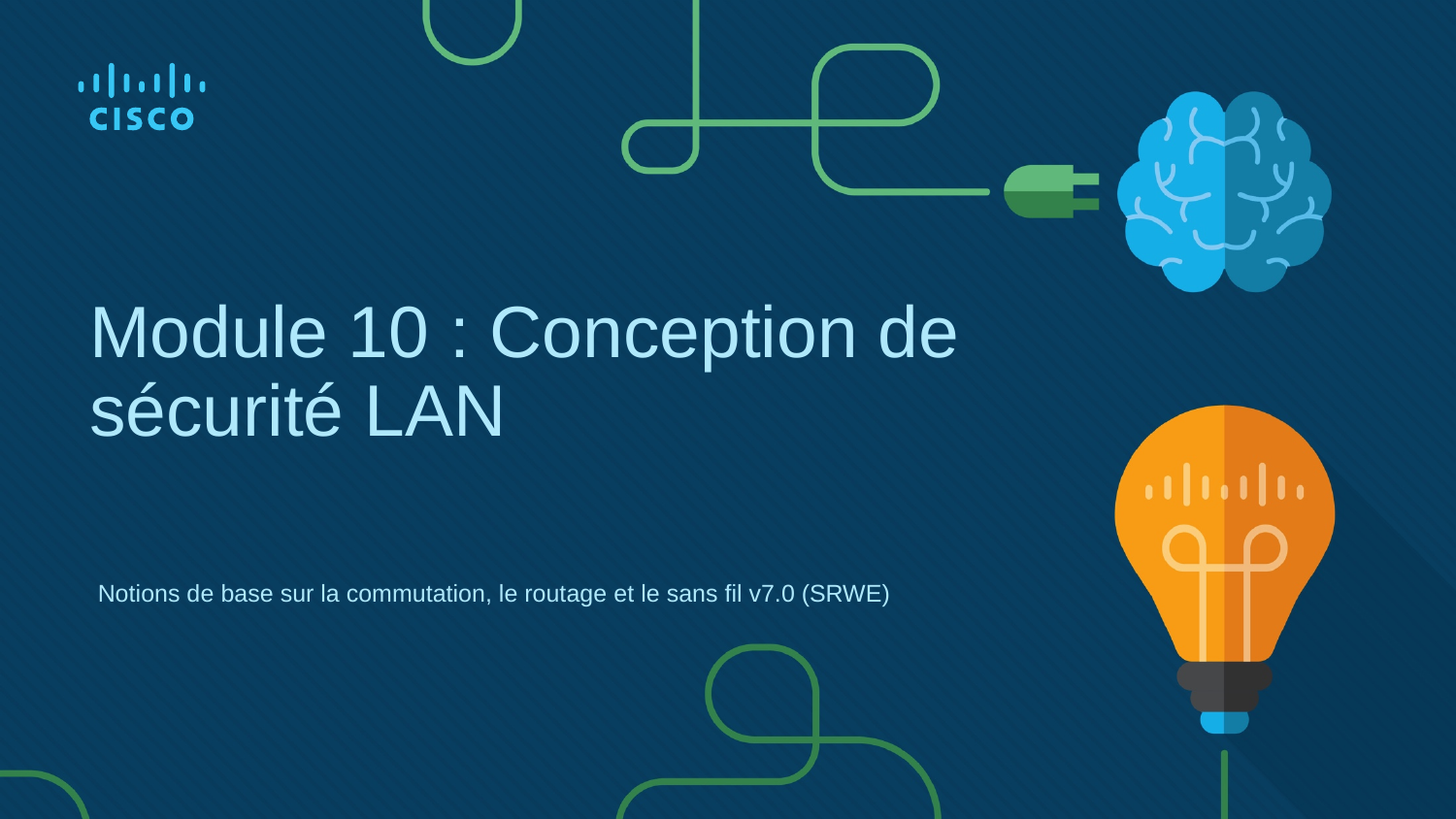

# Module 10 : Conception de sécurité LAN
Notions de base sur la commutation, le routage et le sans fil v7.0 (SRWE)